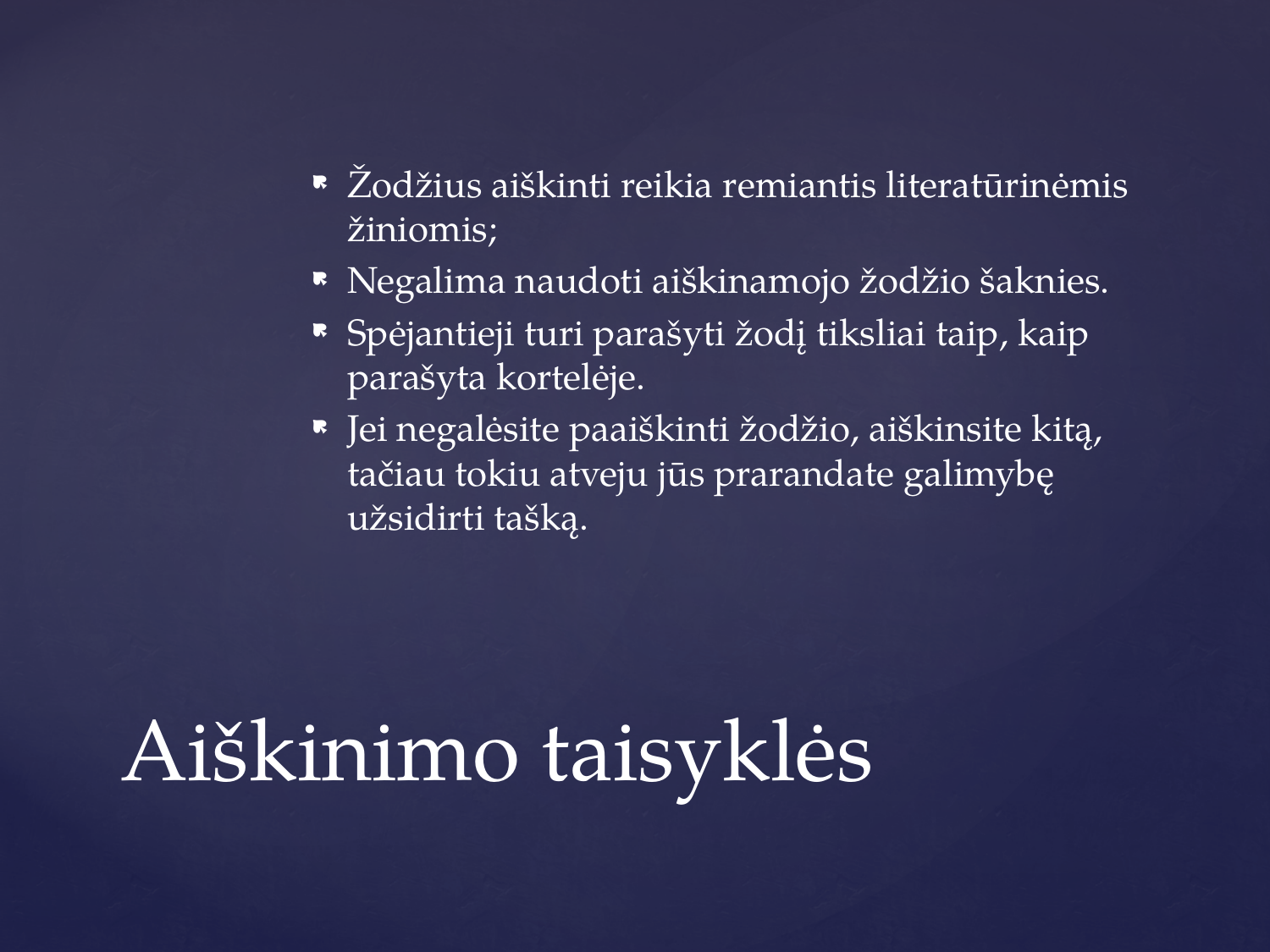

Žodžius aiškinti reikia remiantis literatūrinėmis žiniomis;
Negalima naudoti aiškinamojo žodžio šaknies.
Spėjantieji turi parašyti žodį tiksliai taip, kaip parašyta kortelėje.
Jei negalėsite paaiškinti žodžio, aiškinsite kitą, tačiau tokiu atveju jūs prarandate galimybę užsidirti tašką.
# Aiškinimo taisyklės